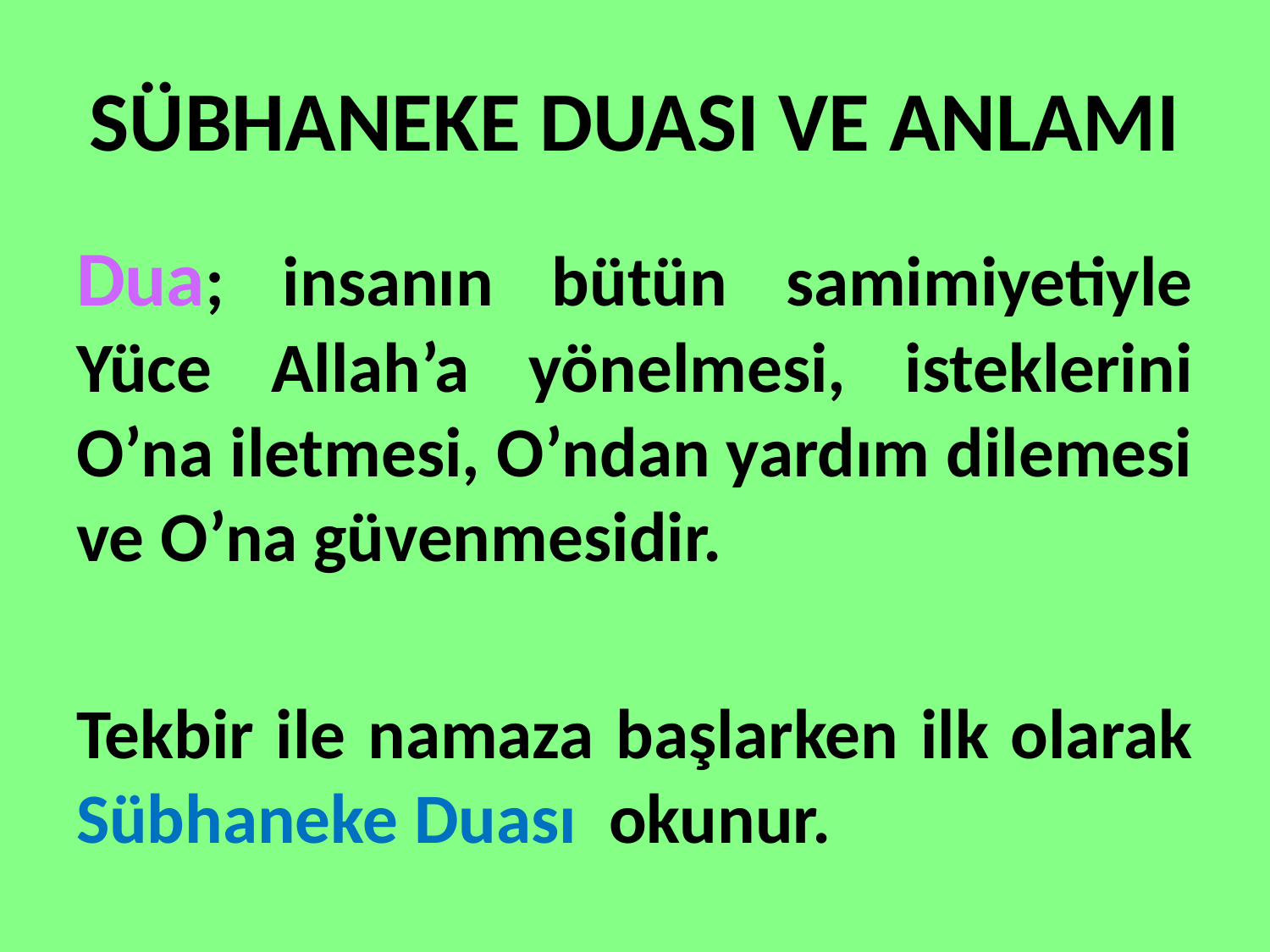

# SÜBHANEKE DUASI VE ANLAMI
Dua; insanın bütün samimiyetiyle Yüce Allah’a yönelmesi, isteklerini O’na iletmesi, O’ndan yardım dilemesi ve O’na güvenmesidir.

Tekbir ile namaza başlarken ilk olarak Sübhaneke Duası  okunur.